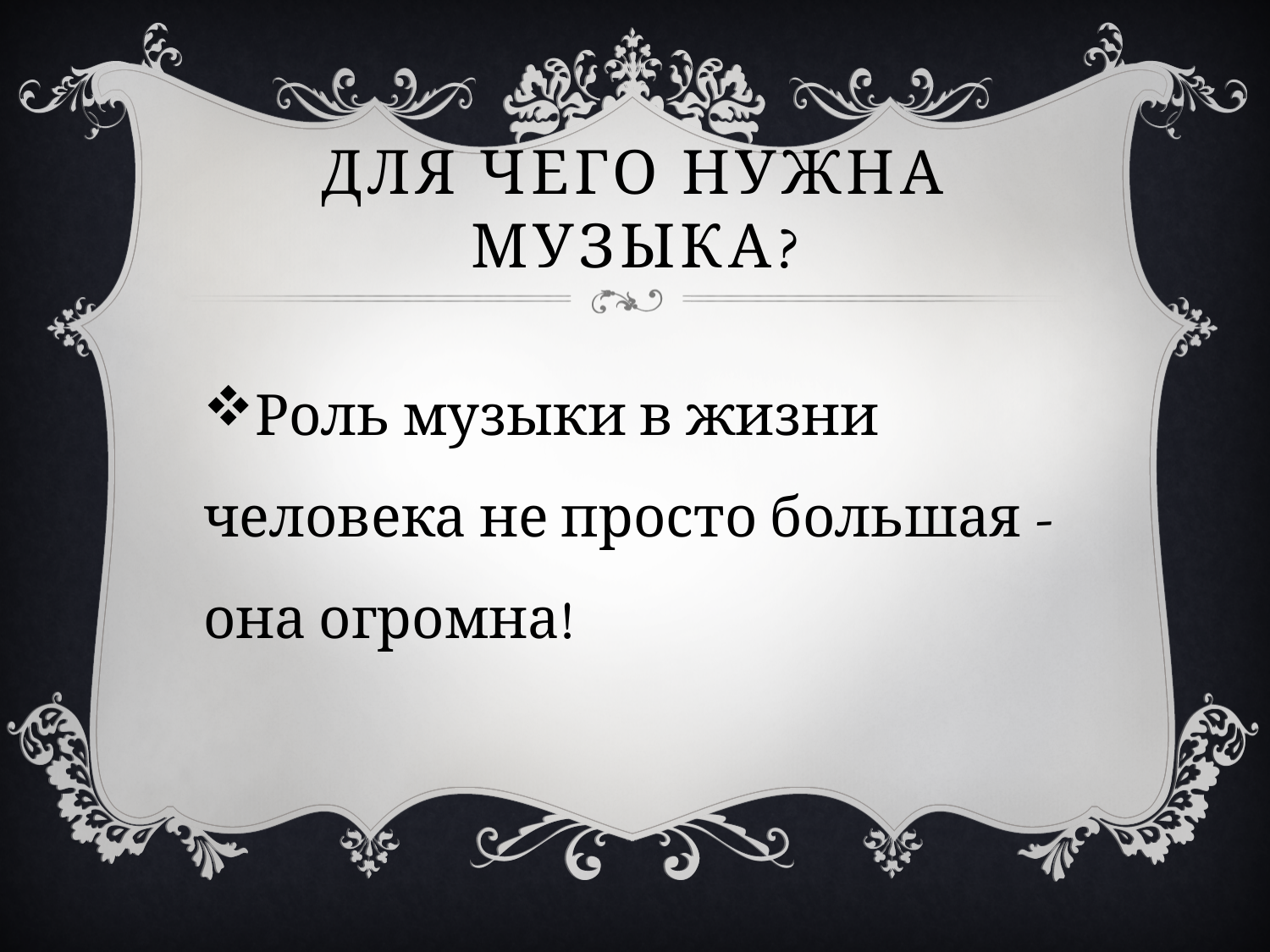

# Для чего нужна музыка?
Роль музыки в жизни человека не просто большая - она огромна!